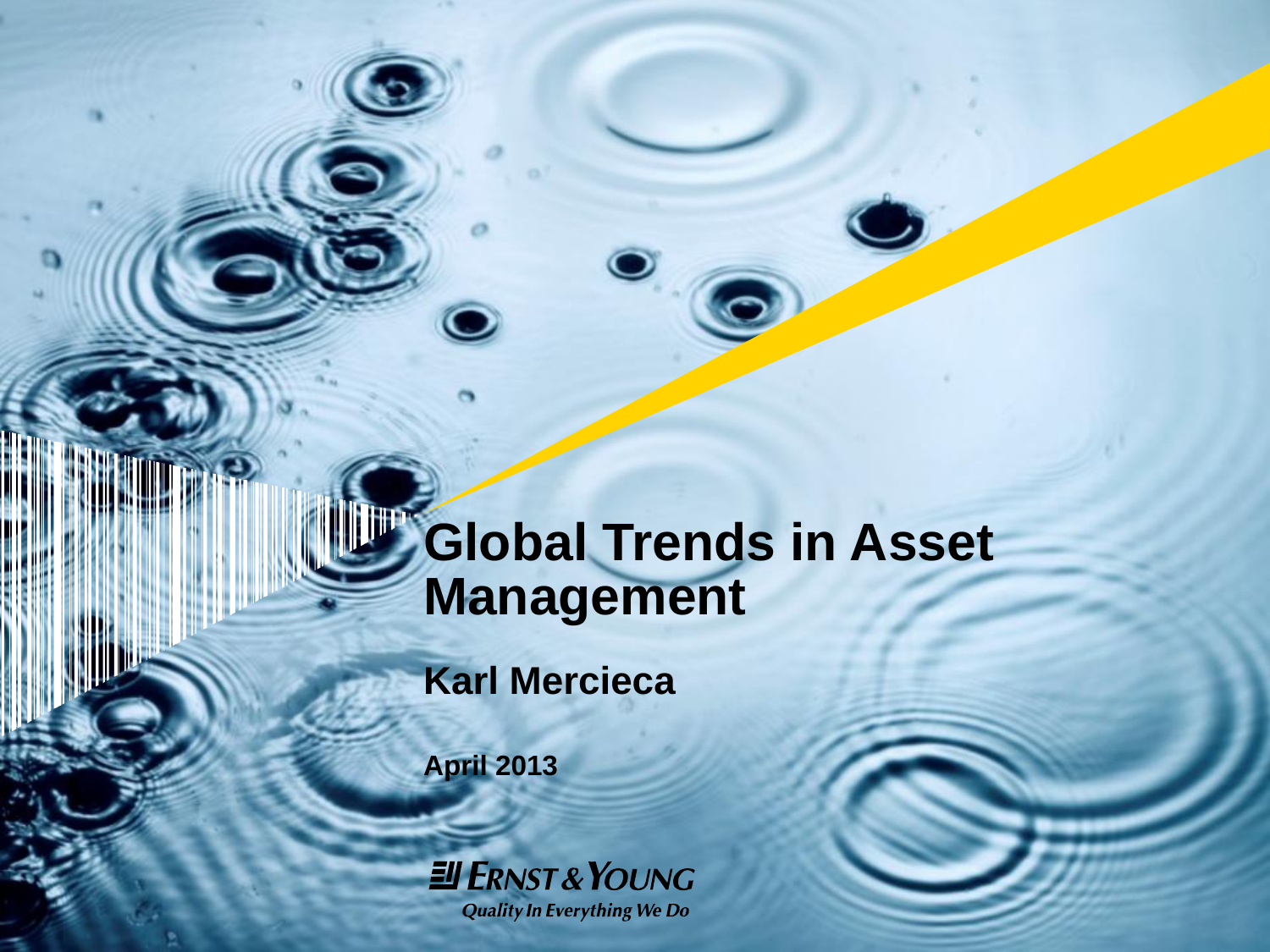

# Global Trends in Asset Management
Karl Mercieca
April 2013